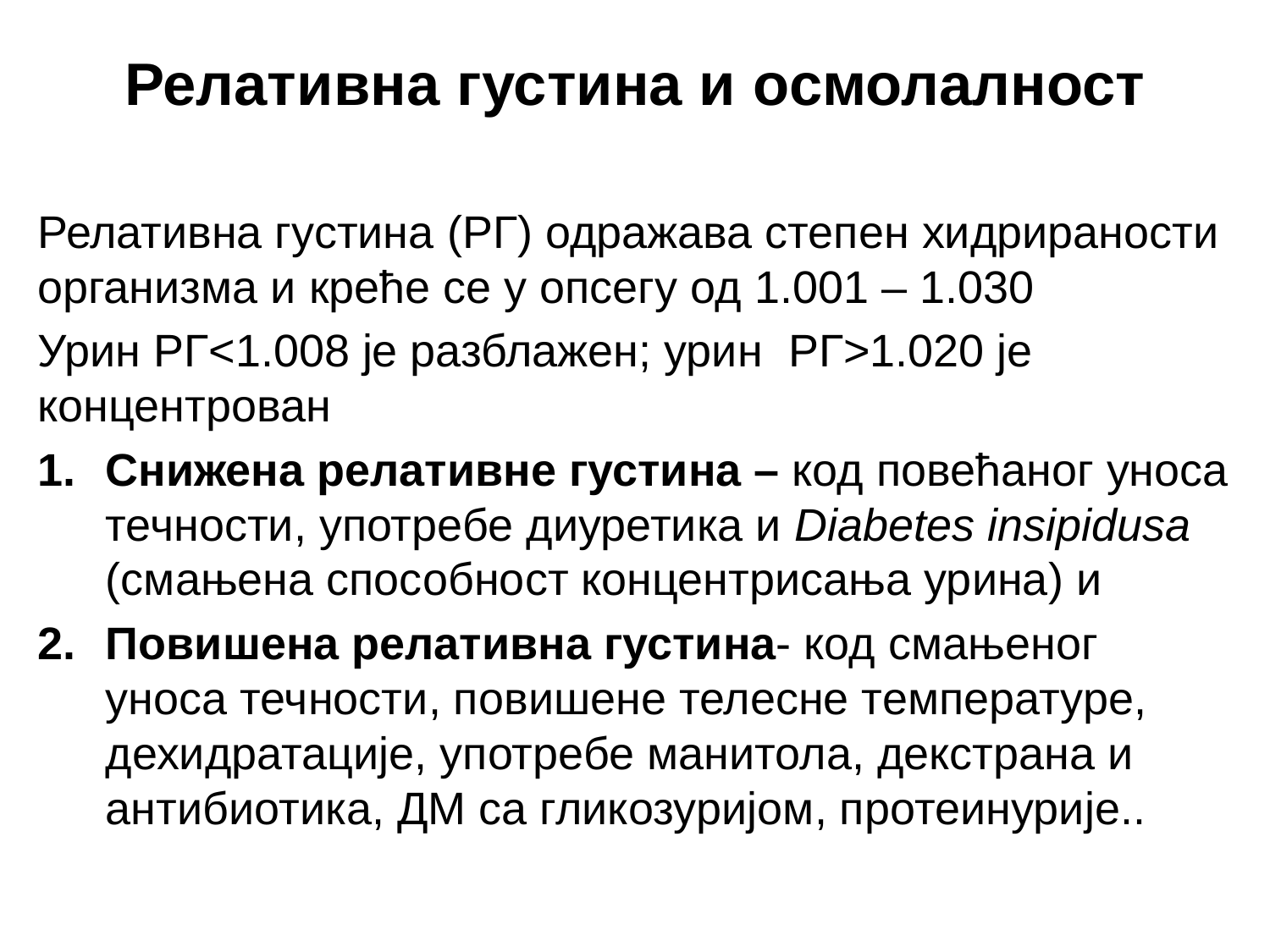

# Релативна густина и осмолалност
Релативна густина (РГ) одражава степен хидрираности организма и креће се у опсегу од 1.001 – 1.030
Урин РГ<1.008 је разблажен; урин  РГ>1.020 је концентрован
Сниженa релативне густина – код повећаног уноса течности, употребе диуретика и Diabetes insipidusa (смањена способност концентрисања урина) и
Повишена релативна густина- код смањеног уноса течности, повишене телесне температуре, дехидратације, употребе манитола, декстрана и антибиотика, ДМ са гликозуријом, протеинурије..